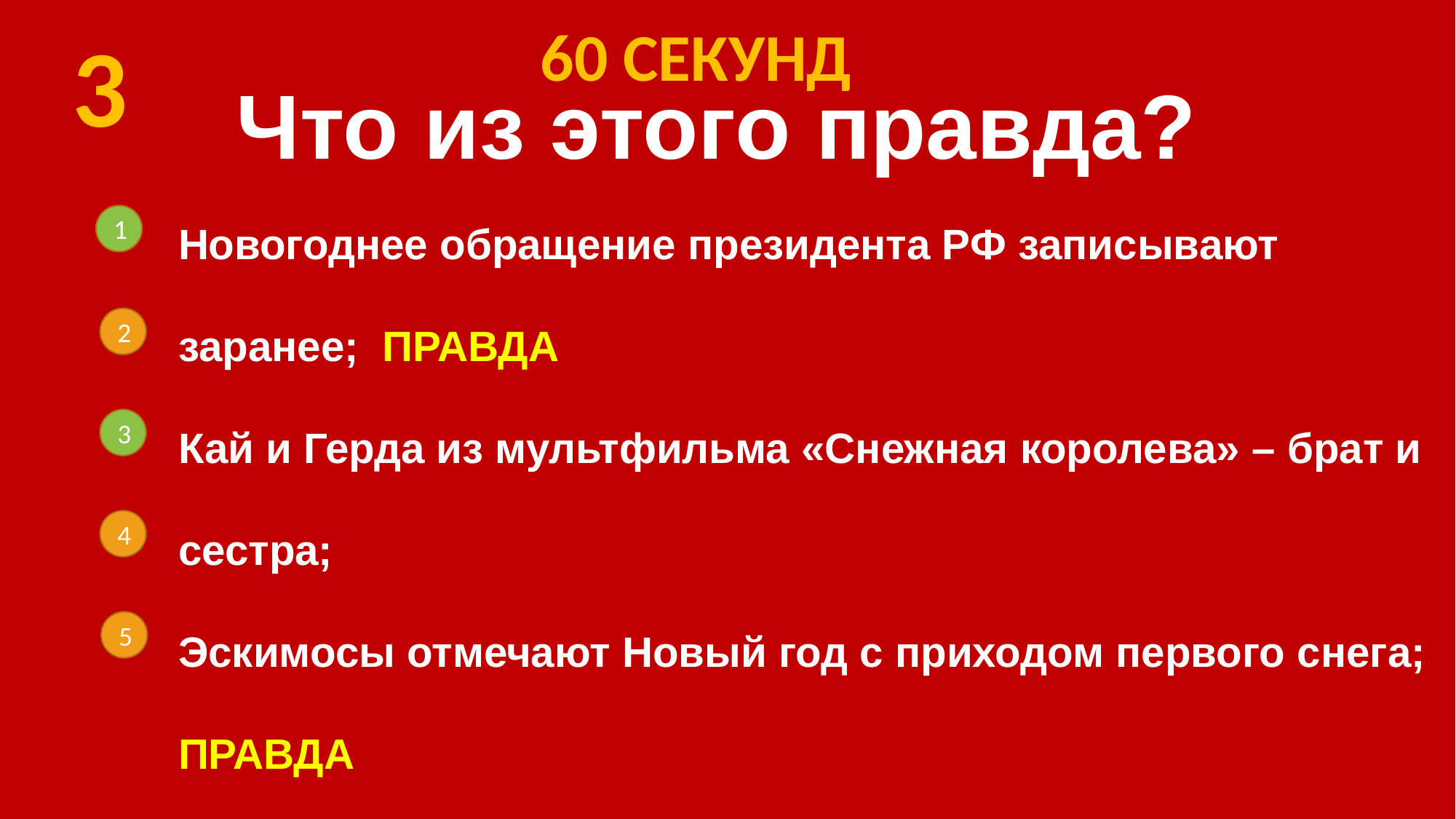

60 СЕКУНД
3
Что из этого правда?
Новогоднее обращение президента РФ записывают заранее;  ПРАВДА
Кай и Герда из мультфильма «Снежная королева» – брат и сестра;
Эскимосы отмечают Новый год с приходом первого снега; ПРАВДА
Образ Снегурочки придуман в Норвегии;
Высота самой большой новогодней елки в мире составляет около 300 метров(как Эйфелева башня).
1
2
3
4
5